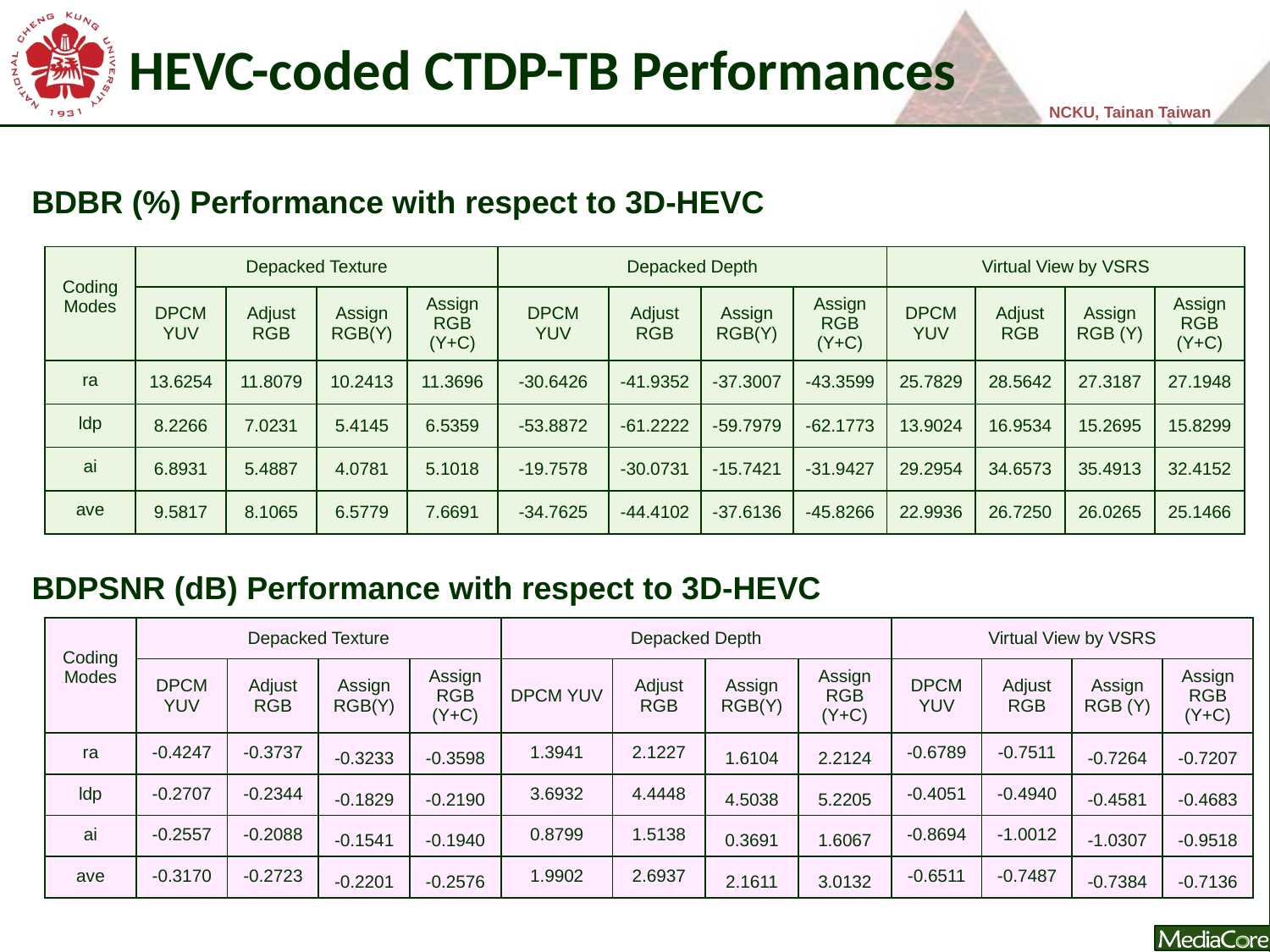

HEVC-coded CTDP-TB Performances
BDBR (%) Performance with respect to 3D-HEVC
| Coding Modes | Depacked Texture |  |  |  | Depacked Depth |  |  |  | Virtual View by VSRS |  |  |  |
| --- | --- | --- | --- | --- | --- | --- | --- | --- | --- | --- | --- | --- |
|  | DPCM YUV | Adjust RGB | Assign RGB(Y) | Assign RGB (Y+C) | DPCM YUV | Adjust RGB | Assign RGB(Y) | Assign RGB (Y+C) | DPCM YUV | Adjust RGB | Assign RGB (Y) | Assign RGB (Y+C) |
| ra | 13.6254 | 11.8079 | 10.2413 | 11.3696 | -30.6426 | -41.9352 | -37.3007 | -43.3599 | 25.7829 | 28.5642 | 27.3187 | 27.1948 |
| ldp | 8.2266 | 7.0231 | 5.4145 | 6.5359 | -53.8872 | -61.2222 | -59.7979 | -62.1773 | 13.9024 | 16.9534 | 15.2695 | 15.8299 |
| ai | 6.8931 | 5.4887 | 4.0781 | 5.1018 | -19.7578 | -30.0731 | -15.7421 | -31.9427 | 29.2954 | 34.6573 | 35.4913 | 32.4152 |
| ave | 9.5817 | 8.1065 | 6.5779 | 7.6691 | -34.7625 | -44.4102 | -37.6136 | -45.8266 | 22.9936 | 26.7250 | 26.0265 | 25.1466 |
BDPSNR (dB) Performance with respect to 3D-HEVC
| Coding Modes | Depacked Texture |  |  |  | Depacked Depth |  |  |  | Virtual View by VSRS |  |  |  |
| --- | --- | --- | --- | --- | --- | --- | --- | --- | --- | --- | --- | --- |
|  | DPCM YUV | Adjust RGB | Assign RGB(Y) | Assign RGB (Y+C) | DPCM YUV | Adjust RGB | Assign RGB(Y) | Assign RGB (Y+C) | DPCM YUV | Adjust RGB | Assign RGB (Y) | Assign RGB (Y+C) |
| ra | -0.4247 | -0.3737 | -0.3233 | -0.3598 | 1.3941 | 2.1227 | 1.6104 | 2.2124 | -0.6789 | -0.7511 | -0.7264 | -0.7207 |
| ldp | -0.2707 | -0.2344 | -0.1829 | -0.2190 | 3.6932 | 4.4448 | 4.5038 | 5.2205 | -0.4051 | -0.4940 | -0.4581 | -0.4683 |
| ai | -0.2557 | -0.2088 | -0.1541 | -0.1940 | 0.8799 | 1.5138 | 0.3691 | 1.6067 | -0.8694 | -1.0012 | -1.0307 | -0.9518 |
| ave | -0.3170 | -0.2723 | -0.2201 | -0.2576 | 1.9902 | 2.6937 | 2.1611 | 3.0132 | -0.6511 | -0.7487 | -0.7384 | -0.7136 |